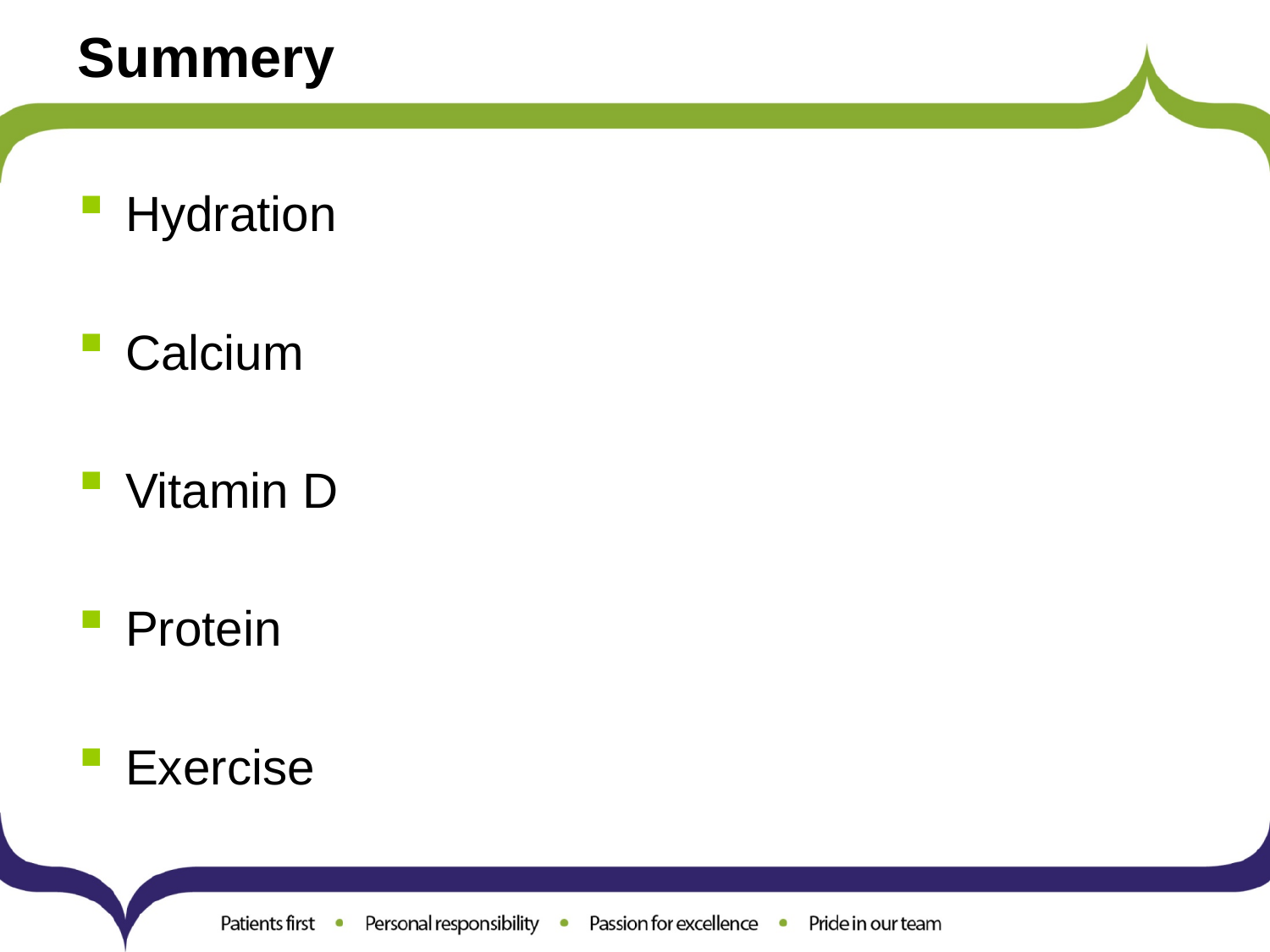

# Summery
Hydration

Calcium

Vitamin D

Protein

Exercise